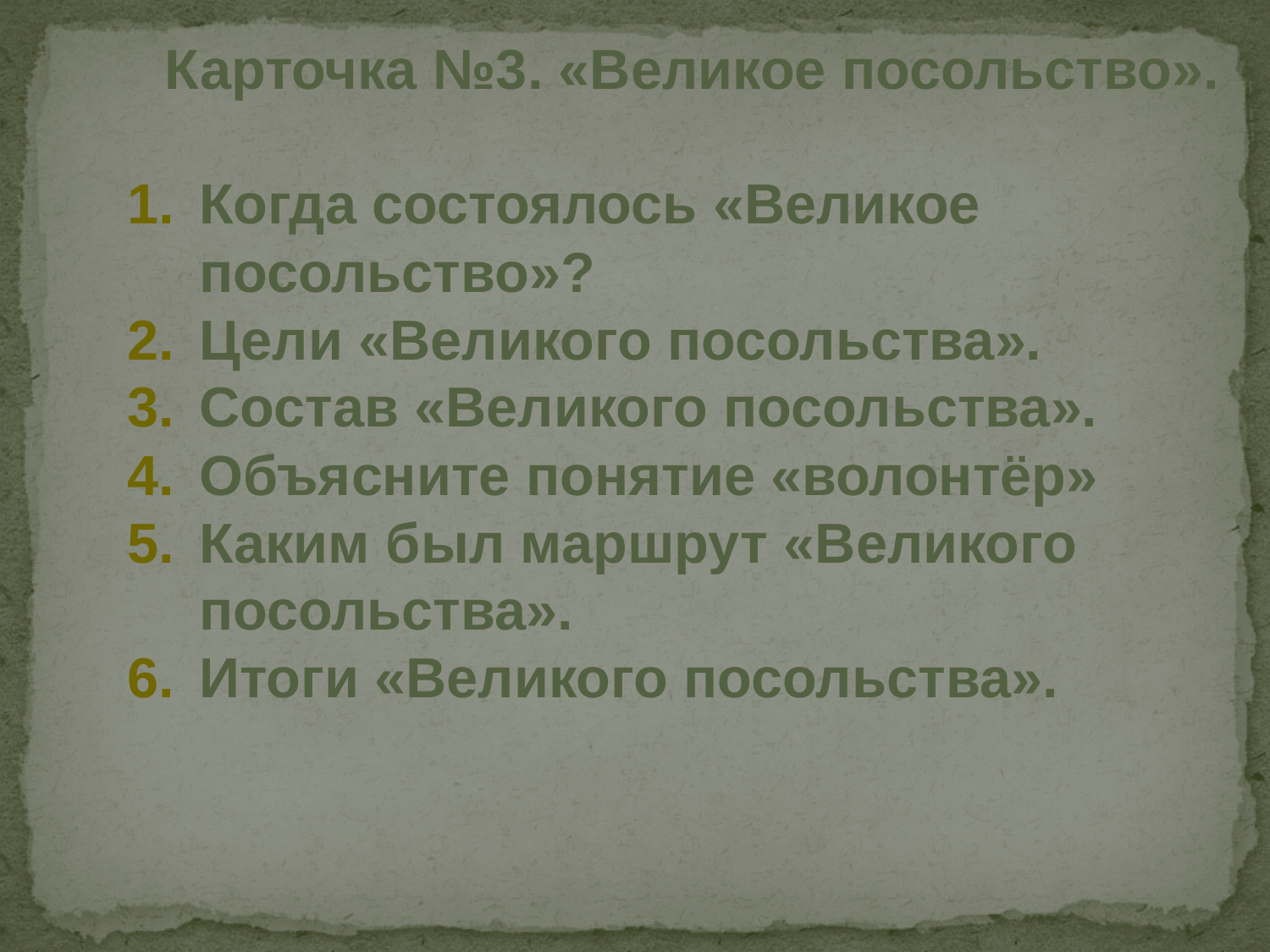

Карточка №3. «Великое посольство».

Когда состоялось «Великое посольство»?
Цели «Великого посольства».
Состав «Великого посольства».
Объясните понятие «волонтёр»
Каким был маршрут «Великого посольства».
Итоги «Великого посольства».